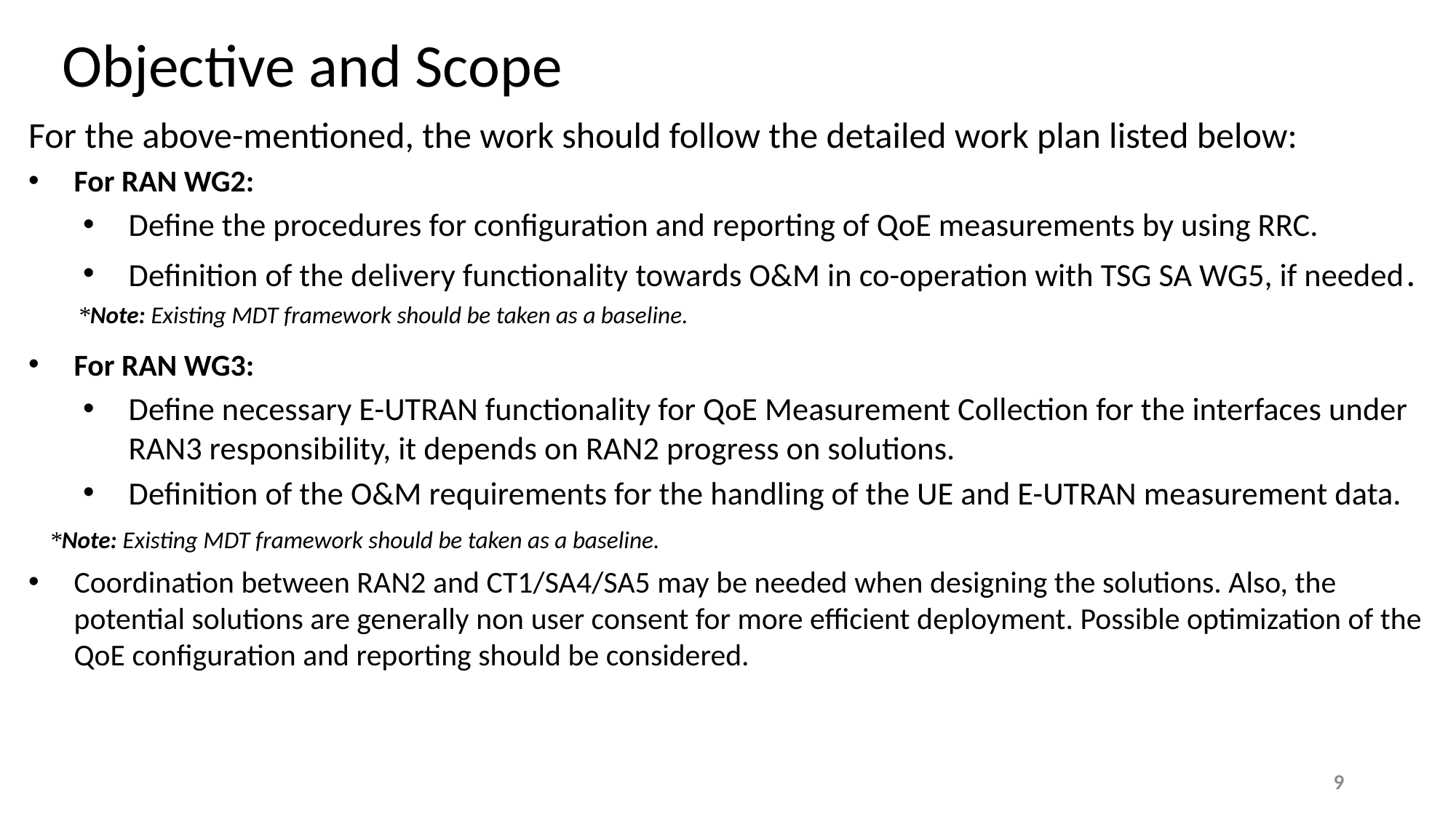

# Objective and Scope
For the above-mentioned, the work should follow the detailed work plan listed below:
For RAN WG2:
Define the procedures for configuration and reporting of QoE measurements by using RRC.
Definition of the delivery functionality towards O&M in co-operation with TSG SA WG5, if needed.

For RAN WG3:
Define necessary E-UTRAN functionality for QoE Measurement Collection for the interfaces under RAN3 responsibility, it depends on RAN2 progress on solutions.
Definition of the O&M requirements for the handling of the UE and E-UTRAN measurement data.

Coordination between RAN2 and CT1/SA4/SA5 may be needed when designing the solutions. Also, the potential solutions are generally non user consent for more efficient deployment. Possible optimization of the QoE configuration and reporting should be considered.

*Note: Existing MDT framework should be taken as a baseline.
*Note: Existing MDT framework should be taken as a baseline.
9